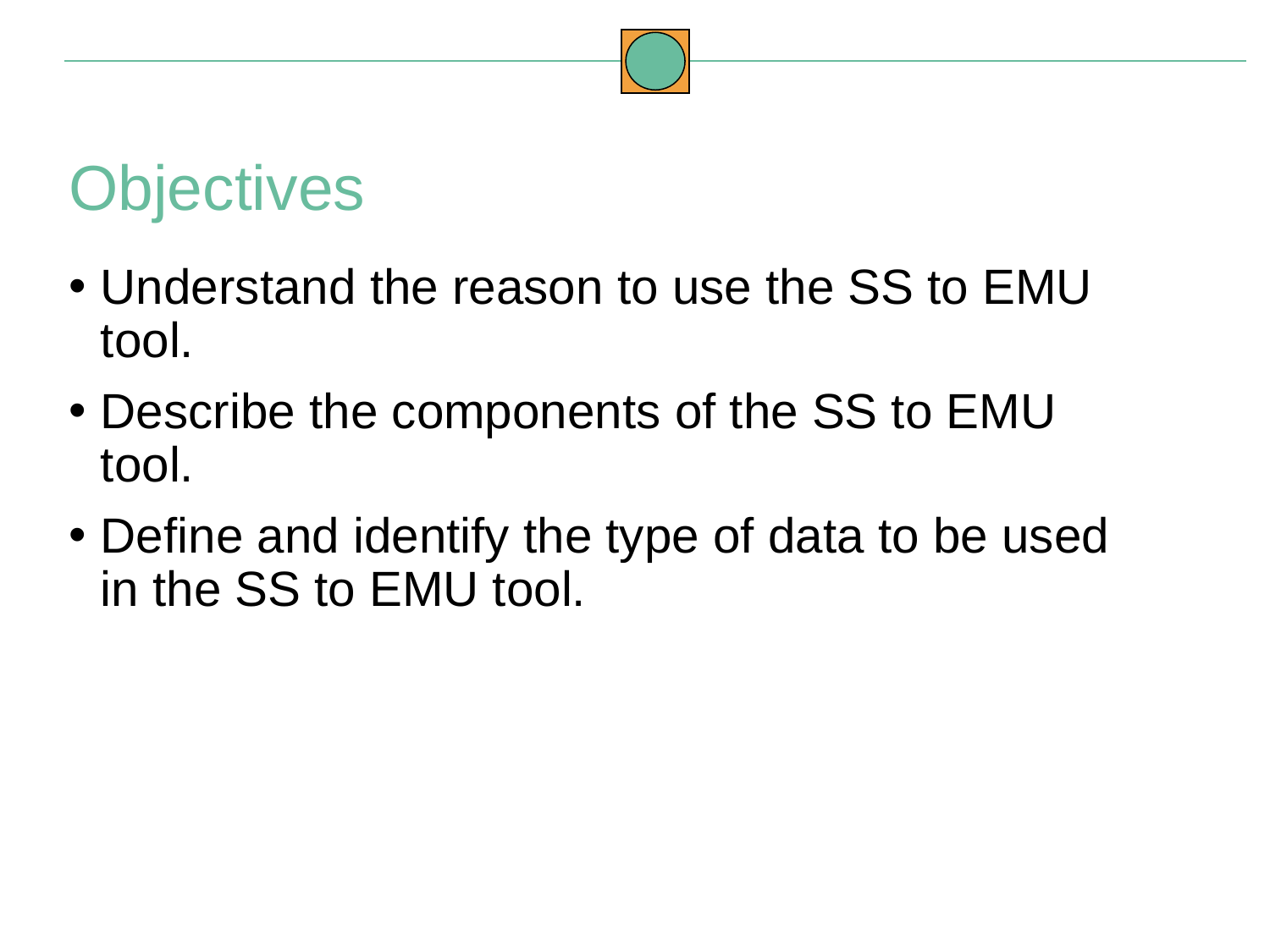

Objectives
Understand the reason to use the SS to EMU tool.
Describe the components of the SS to EMU tool.
Define and identify the type of data to be used in the SS to EMU tool.